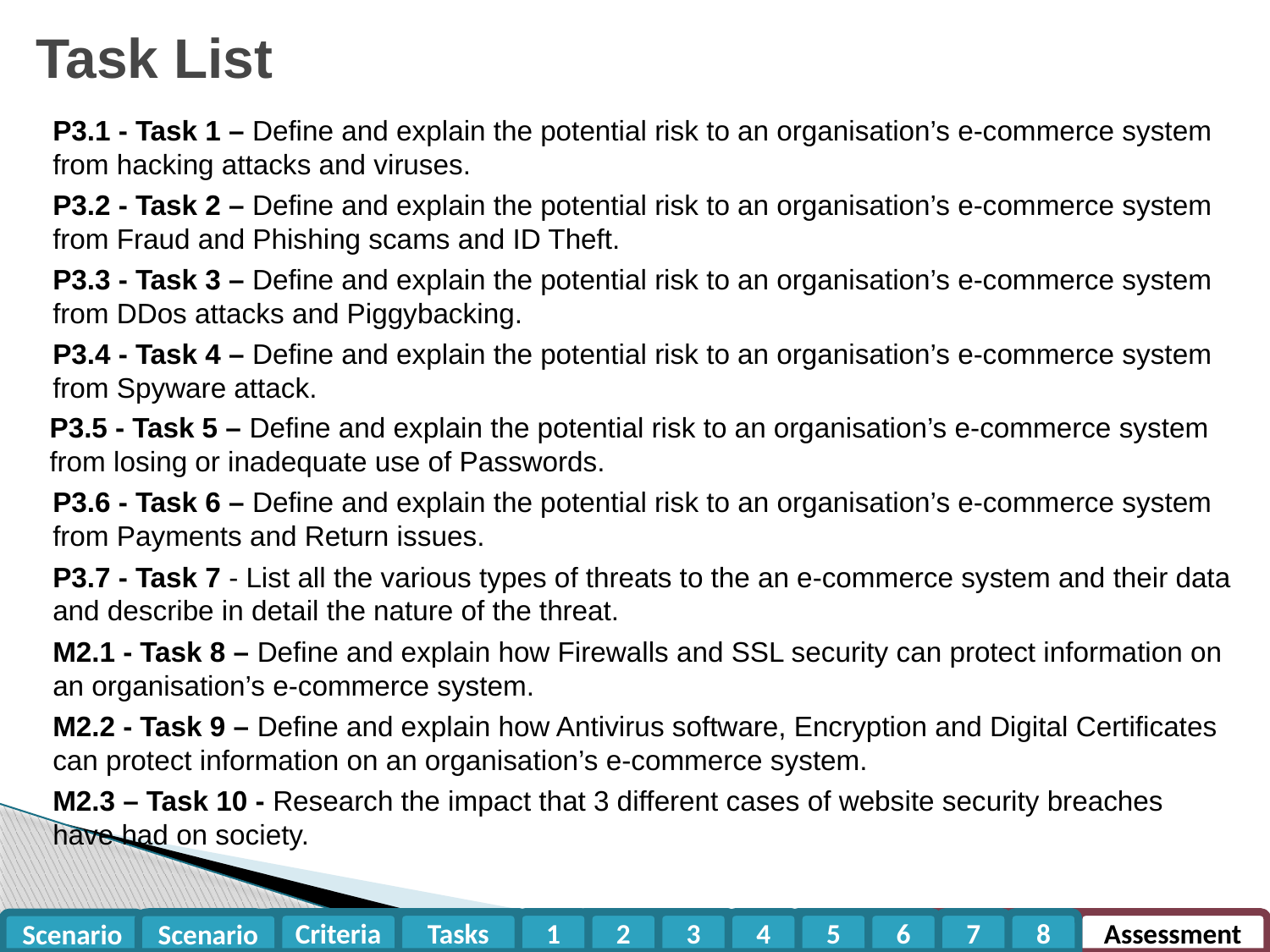

# Task List
P3.1 - Task 1 – Define and explain the potential risk to an organisation’s e-commerce system from hacking attacks and viruses.
P3.2 - Task 2 – Define and explain the potential risk to an organisation’s e-commerce system from Fraud and Phishing scams and ID Theft.
P3.3 - Task 3 – Define and explain the potential risk to an organisation’s e-commerce system from DDos attacks and Piggybacking.
P3.4 - Task 4 – Define and explain the potential risk to an organisation’s e-commerce system from Spyware attack.
P3.5 - Task 5 – Define and explain the potential risk to an organisation’s e-commerce system from losing or inadequate use of Passwords.
P3.6 - Task 6 – Define and explain the potential risk to an organisation’s e-commerce system from Payments and Return issues.
P3.7 - Task 7 - List all the various types of threats to the an e-commerce system and their data and describe in detail the nature of the threat.
M2.1 - Task 8 – Define and explain how Firewalls and SSL security can protect information on an organisation’s e-commerce system.
M2.2 - Task 9 – Define and explain how Antivirus software, Encryption and Digital Certificates can protect information on an organisation’s e-commerce system.
M2.3 – Task 10 - Research the impact that 3 different cases of website security breaches have had on society.
Criteria
Tasks
1
2
3
4
5
6
7
8
Assessment
Scenario